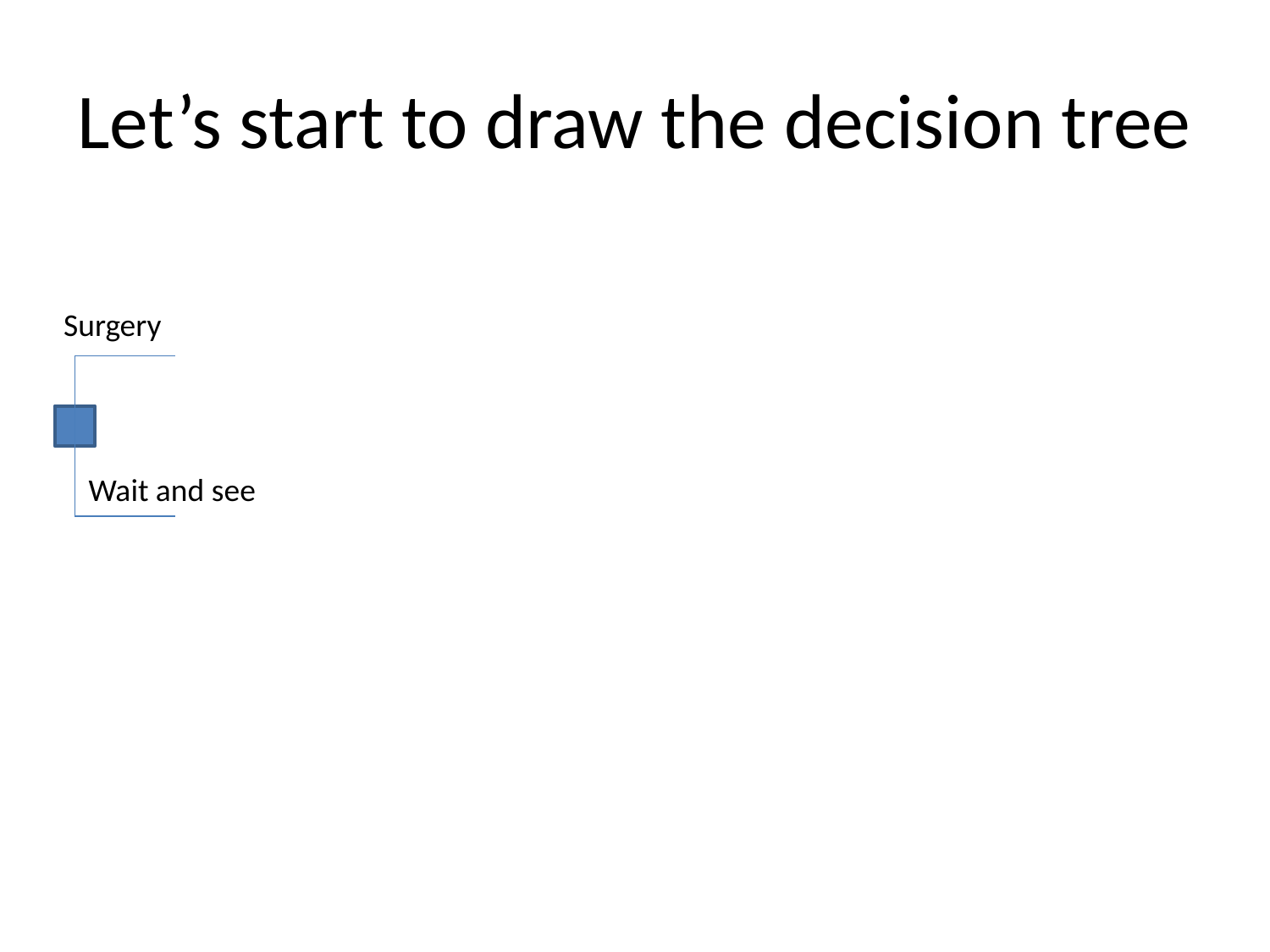

# Let’s start to draw the decision tree
Surgery

Wait and see